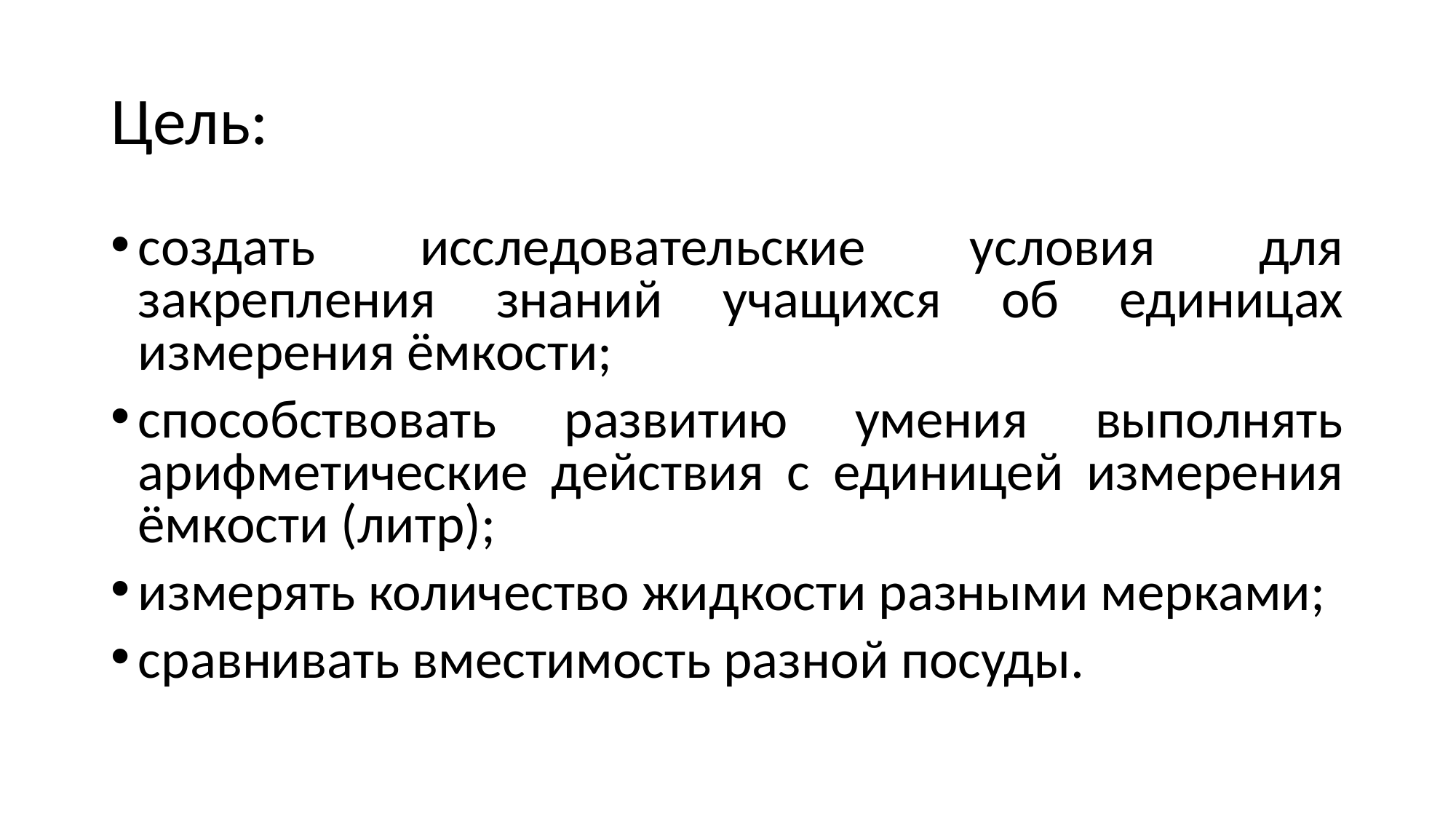

# Цель:
создать исследовательские условия для закрепления знаний учащихся об единицах измерения ёмкости;
способствовать развитию умения выполнять арифметические действия с единицей измерения ёмкости (литр);
измерять количество жидкости разными мерками;
сравнивать вместимость разной посуды.